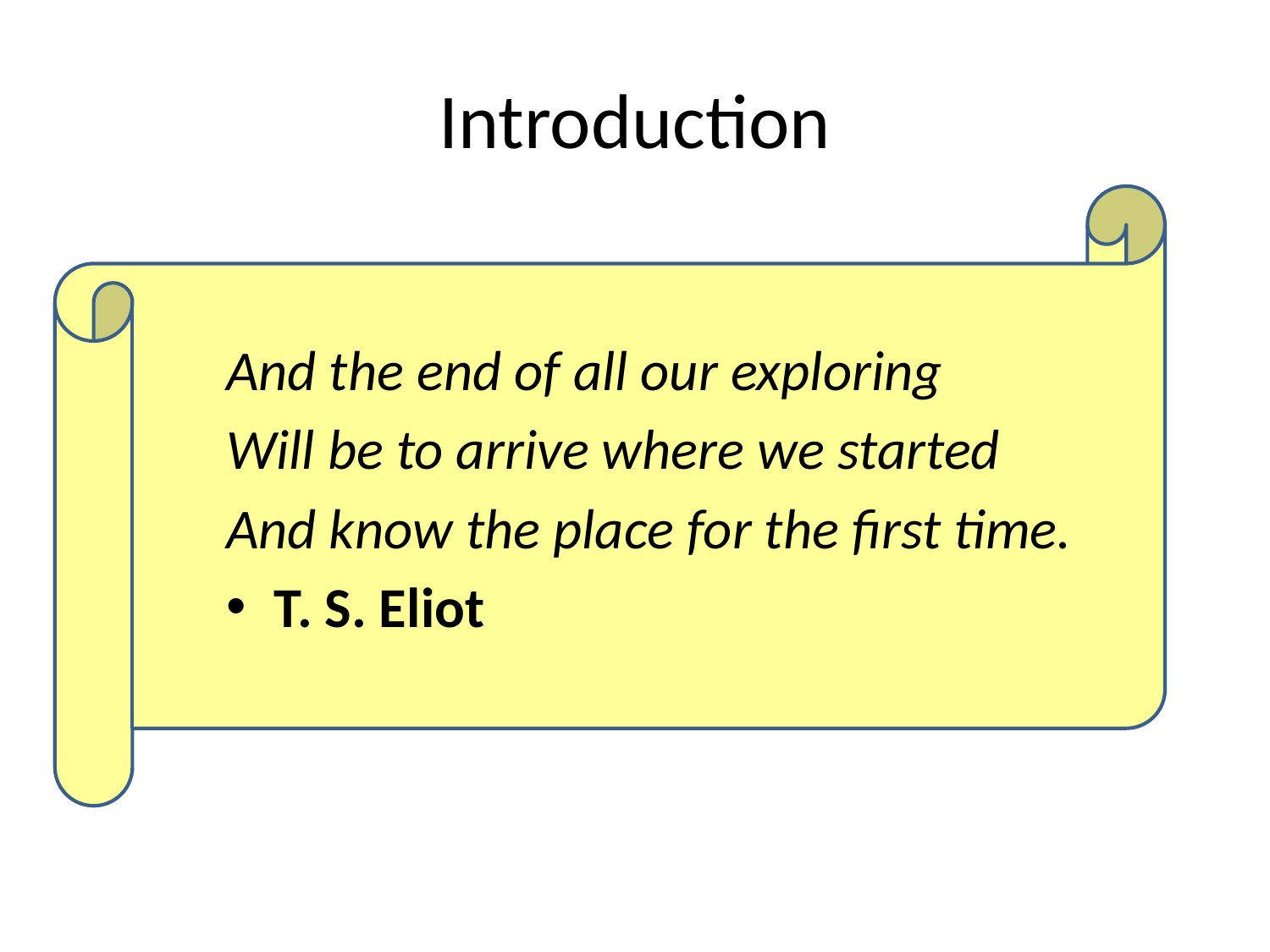

# Introduction

And the end of all our exploring
Will be to arrive where we started
And know the place for the first time.
T. S. Eliot